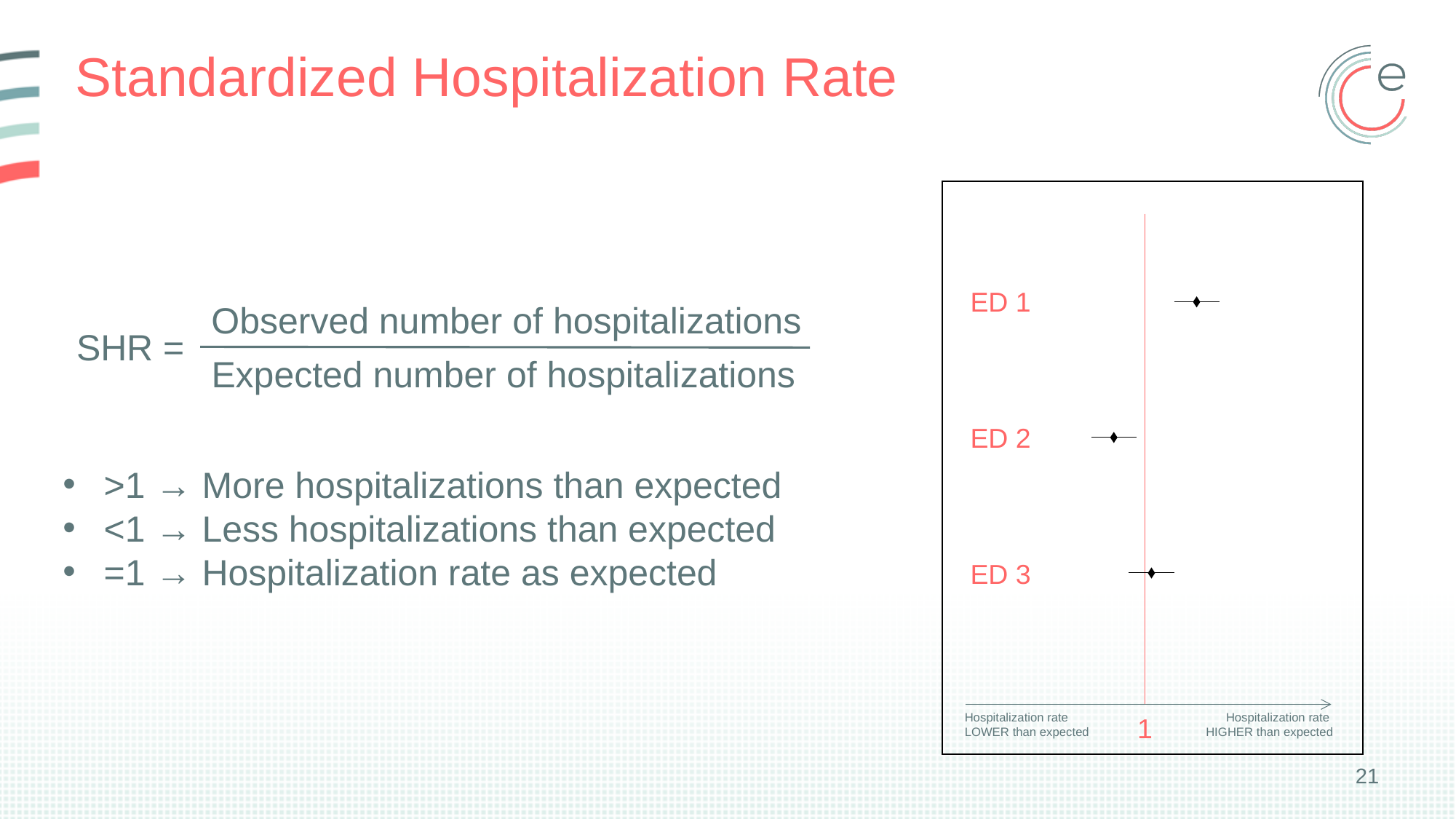

# Standardized Hospitalization Rate

ED 1

ED 2

ED 3

Hospitalization rate
LOWER than expected
Hospitalization rate
HIGHER than expected
1
Observed number of hospitalizations
SHR =
Expected number of hospitalizations
>1 → More hospitalizations than expected
<1 → Less hospitalizations than expected
=1 → Hospitalization rate as expected